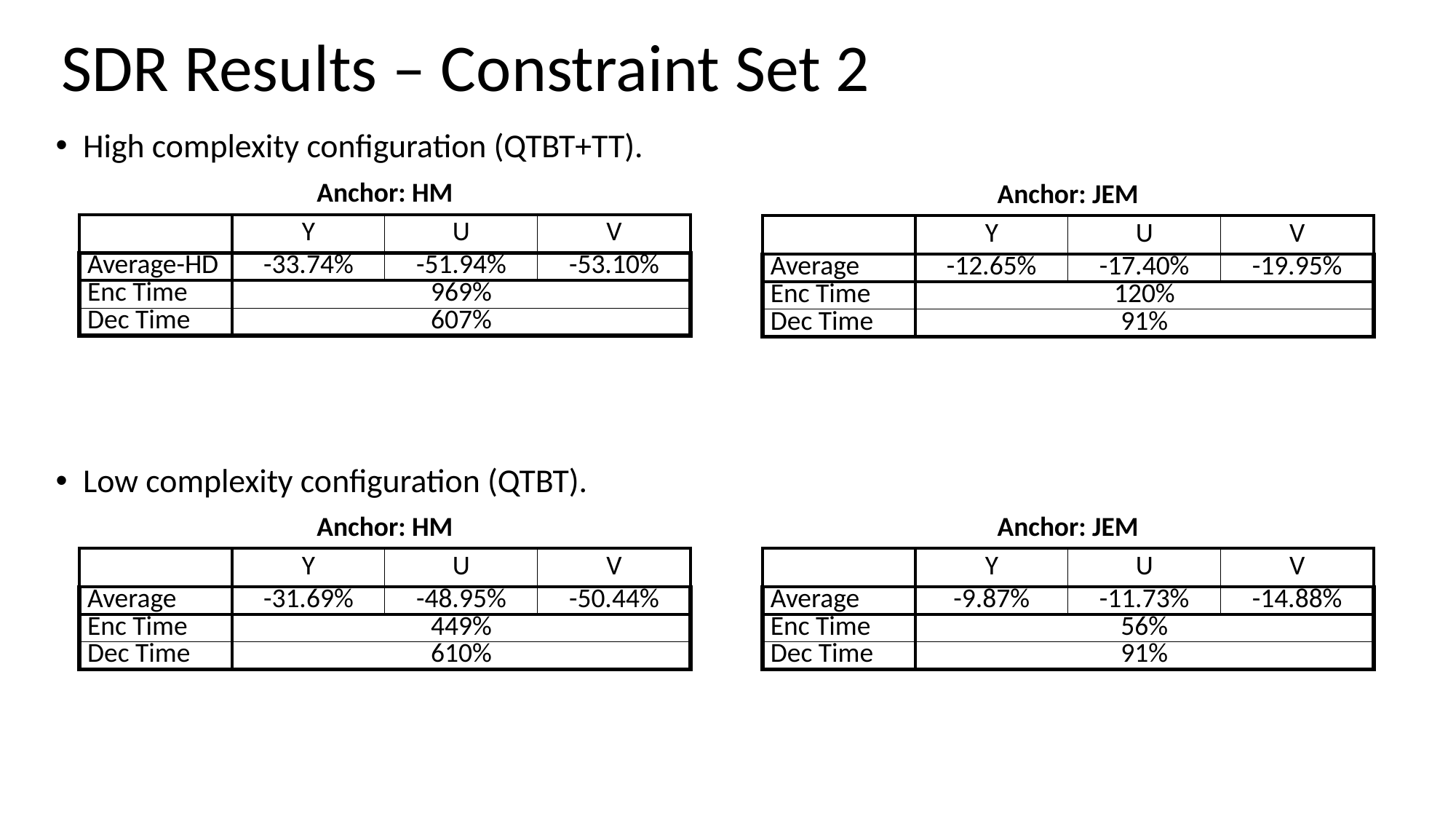

# SDR Results – Constraint Set 2
High complexity configuration (QTBT+TT).
| Anchor: HM |  |  |  |
| --- | --- | --- | --- |
|  | Y | U | V |
| Average-HD | -33.74% | -51.94% | -53.10% |
| Enc Time | 969% |  |  |
| Dec Time | 607% |  |  |
| Anchor: JEM |  |  |  |
| --- | --- | --- | --- |
|  | Y | U | V |
| Average | -12.65% | -17.40% | -19.95% |
| Enc Time | 120% |  |  |
| Dec Time | 91% |  |  |
Low complexity configuration (QTBT).
| Anchor: HM |  |  |  |
| --- | --- | --- | --- |
|  | Y | U | V |
| Average | -31.69% | -48.95% | -50.44% |
| Enc Time | 449% |  |  |
| Dec Time | 610% |  |  |
| Anchor: JEM |  |  |  |
| --- | --- | --- | --- |
|  | Y | U | V |
| Average | -9.87% | -11.73% | -14.88% |
| Enc Time | 56% |  |  |
| Dec Time | 91% |  |  |